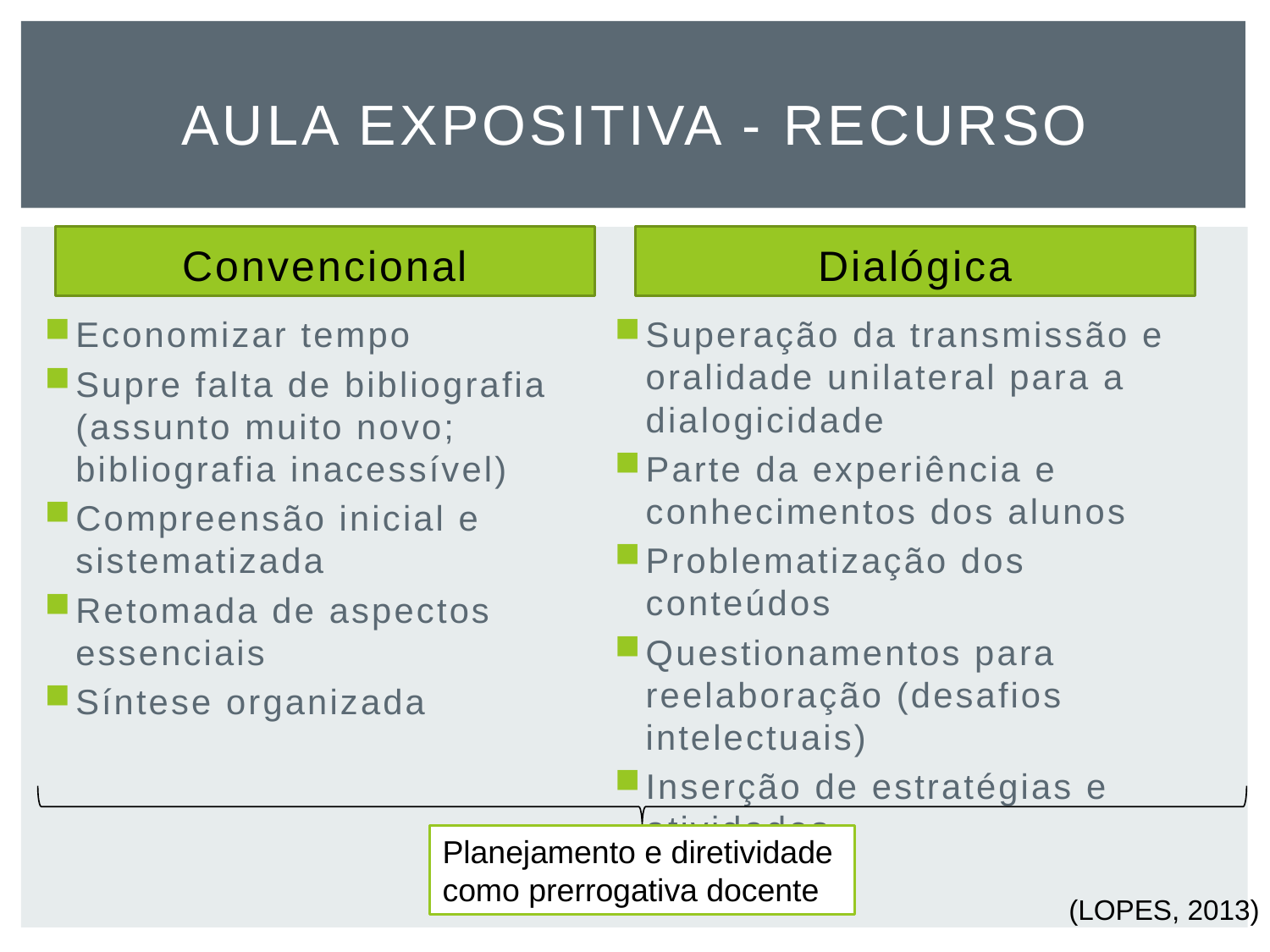

# Aula Expositiva - REcurso

Convencional
Dialógica
Economizar tempo
Supre falta de bibliografia (assunto muito novo; bibliografia inacessível)
Compreensão inicial e sistematizada
Retomada de aspectos essenciais
Síntese organizada

Superação da transmissão e oralidade unilateral para a dialogicidade
Parte da experiência e conhecimentos dos alunos
Problematização dos conteúdos
Questionamentos para reelaboração (desafios intelectuais)
Inserção de estratégias e atividades

Planejamento e diretividade
como prerrogativa docente
(LOPES, 2013)